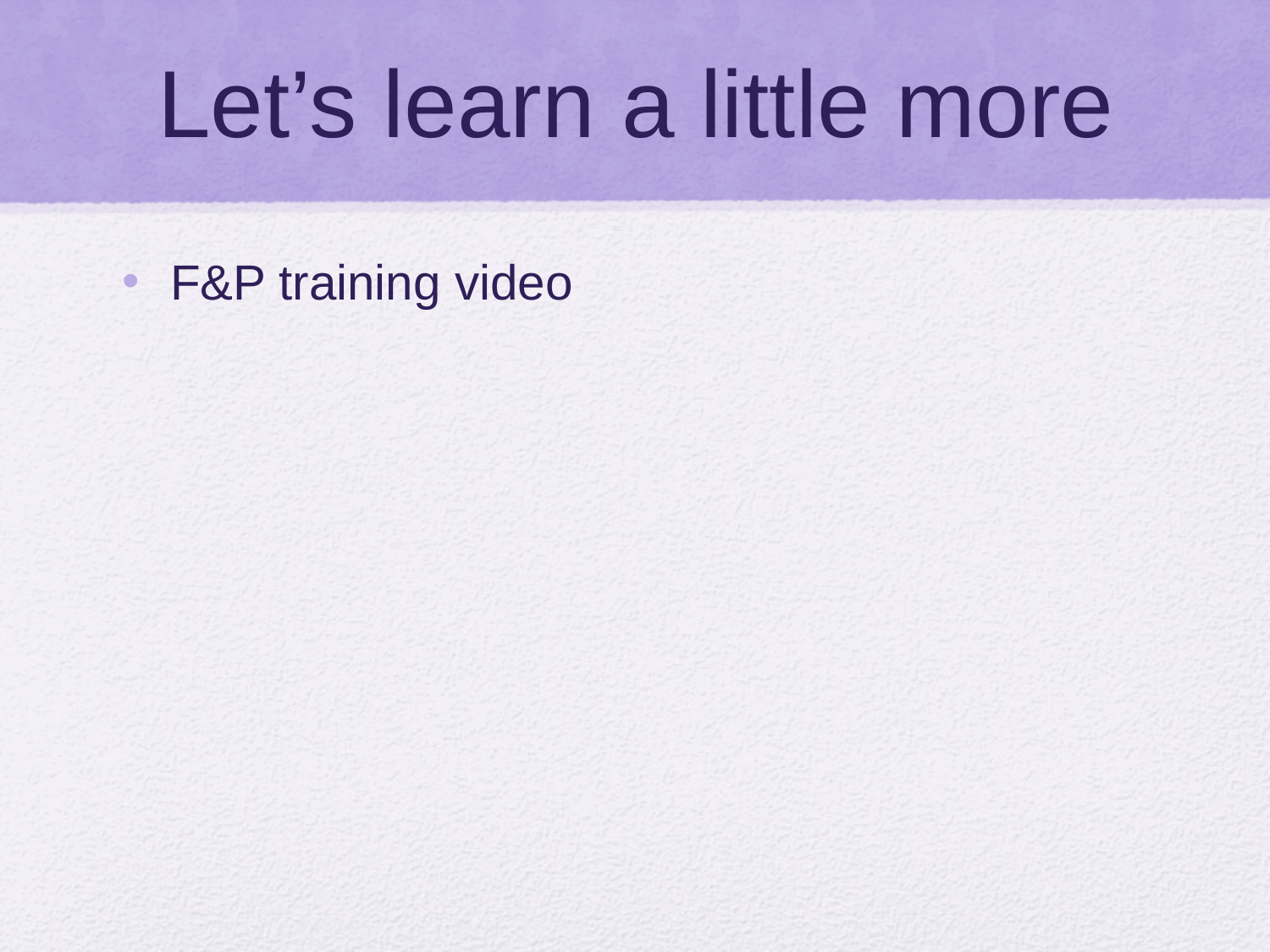

# Let’s learn a little more
F&P training video